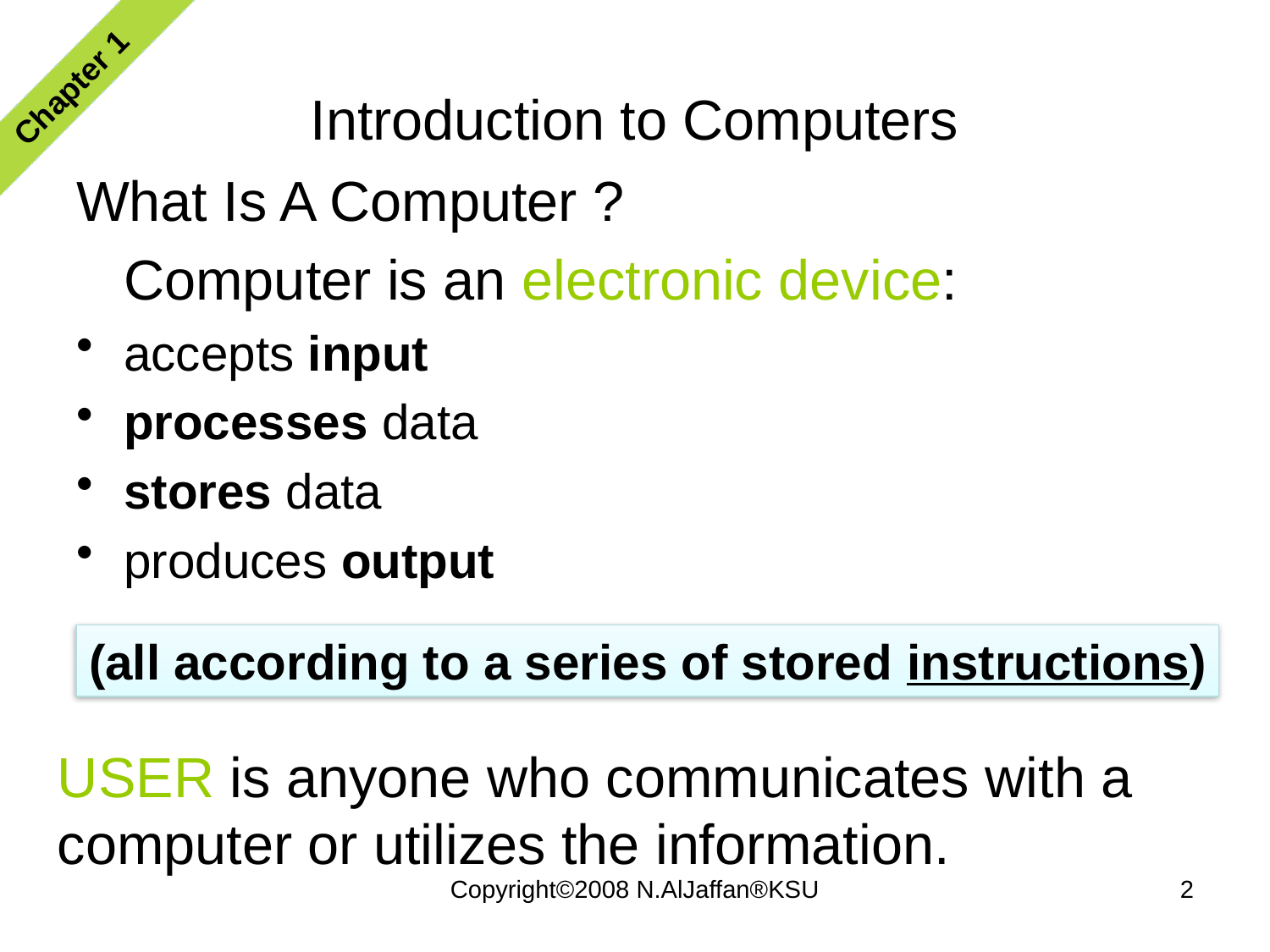

# Introduction to Computers
Chapter 1
What Is A Computer ?
	Computer is an electronic device:
accepts input
processes data
stores data
produces output

(all according to a series of stored instructions)
USER is anyone who communicates with a computer or utilizes the information.
Copyright©2008 N.AlJaffan®KSU
2